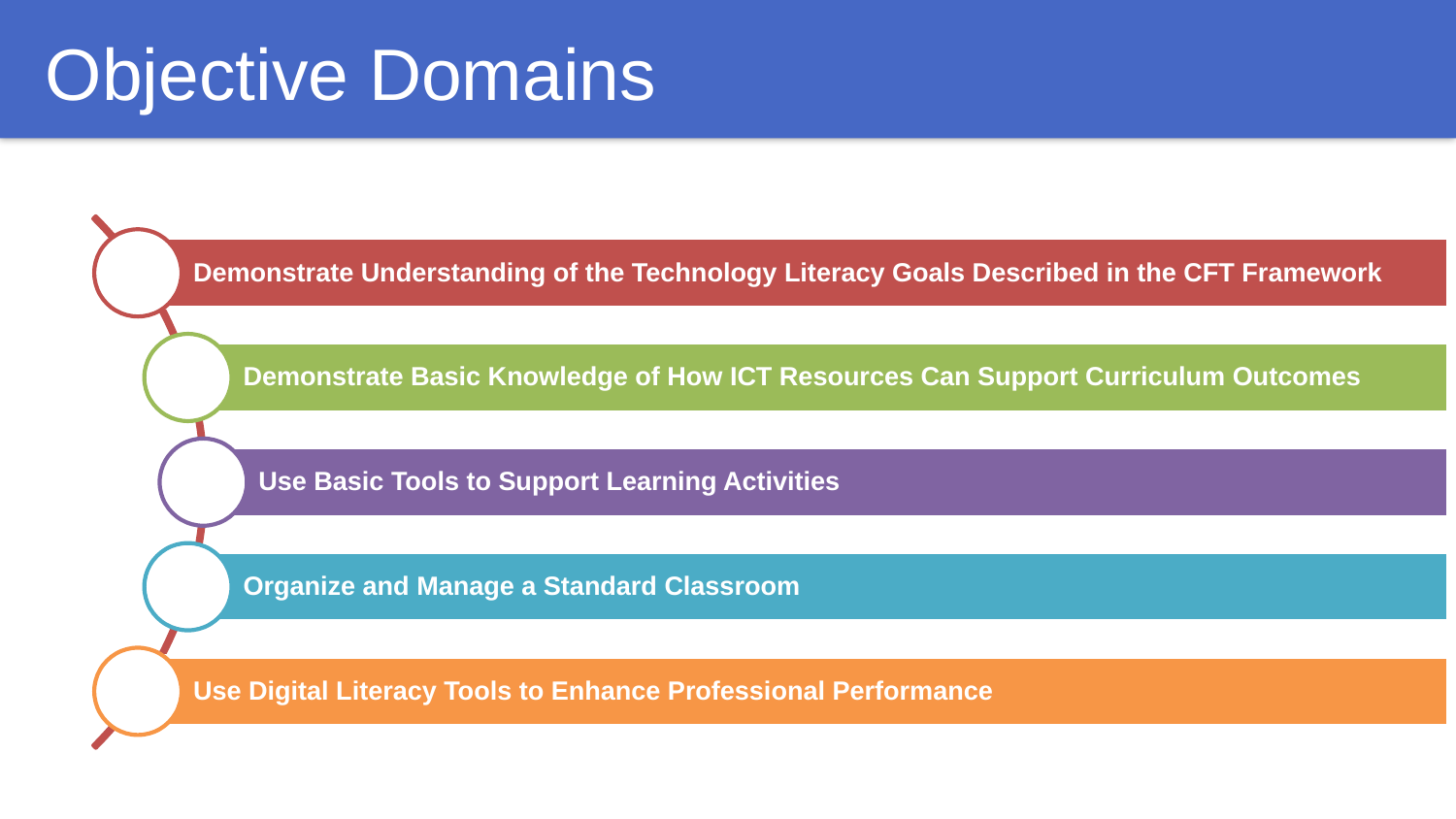

# Objective Domains
Demonstrate Understanding of the Technology Literacy Goals Described in the CFT Framework
Demonstrate Basic Knowledge of How ICT Resources Can Support Curriculum Outcomes
Use Basic Tools to Support Learning Activities
Organize and Manage a Standard Classroom
Use Digital Literacy Tools to Enhance Professional Performance